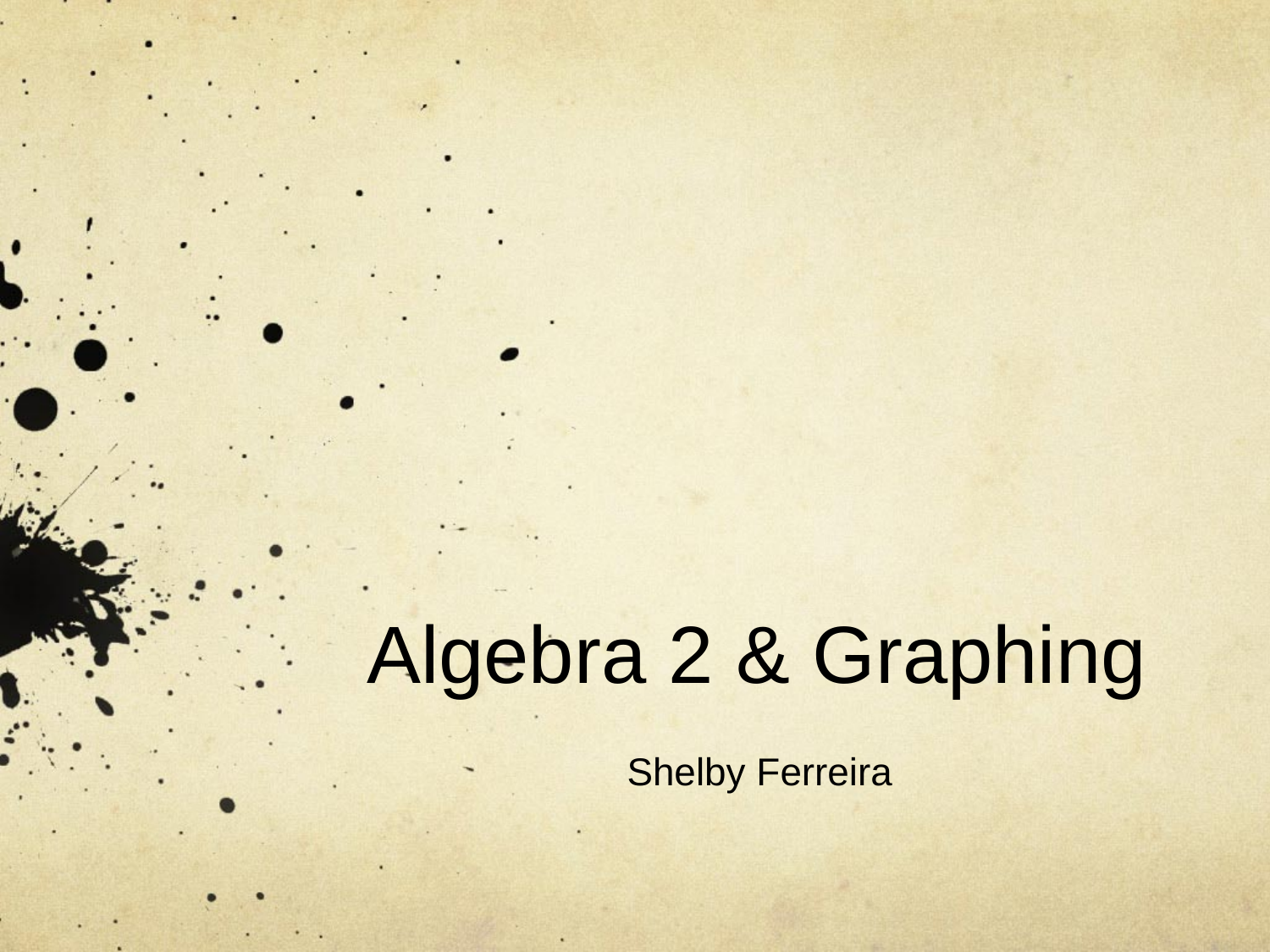

# Algebra 2 & Graphing

Shelby Ferreira